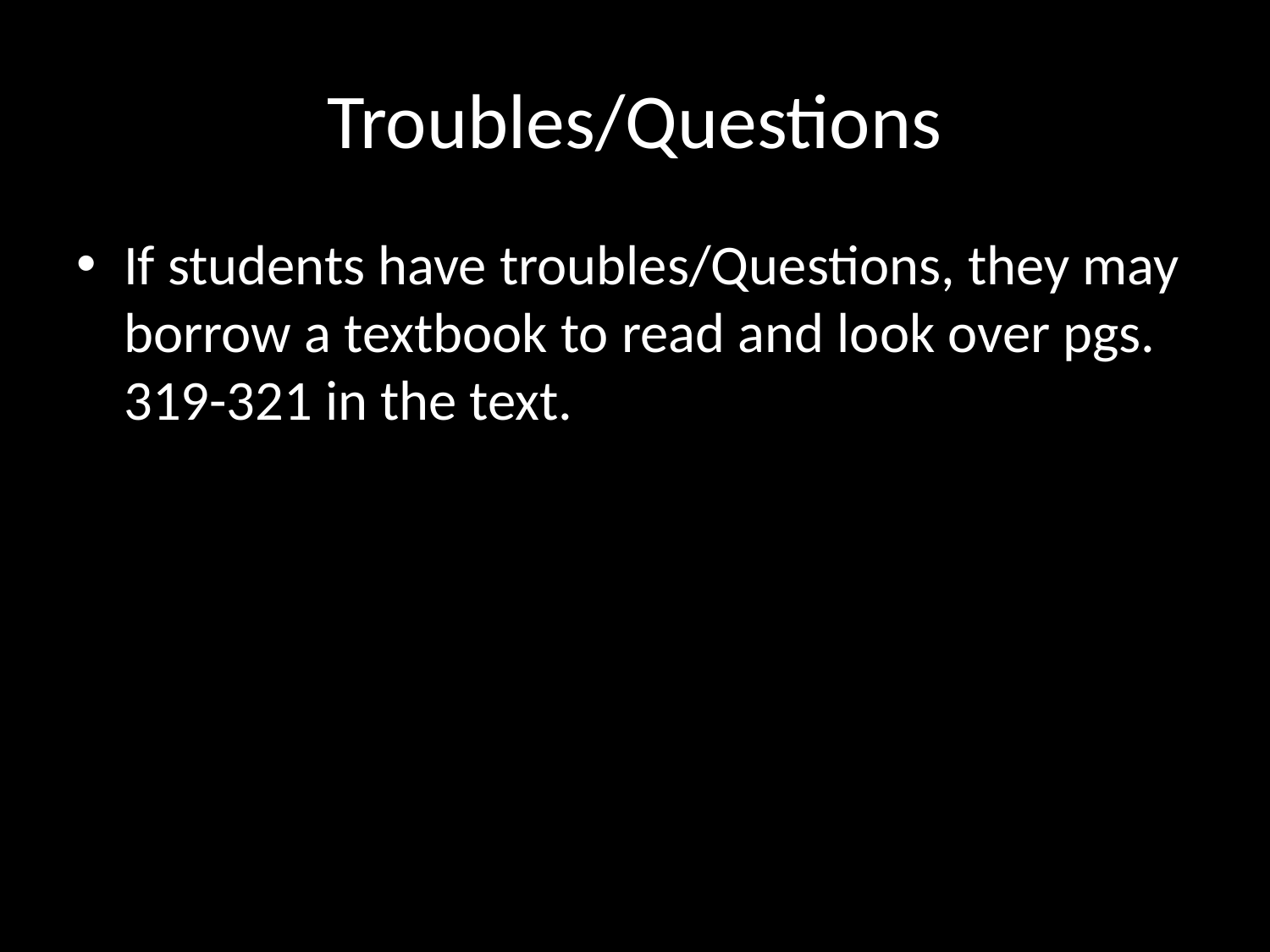

# Troubles/Questions
If students have troubles/Questions, they may borrow a textbook to read and look over pgs. 319-321 in the text.